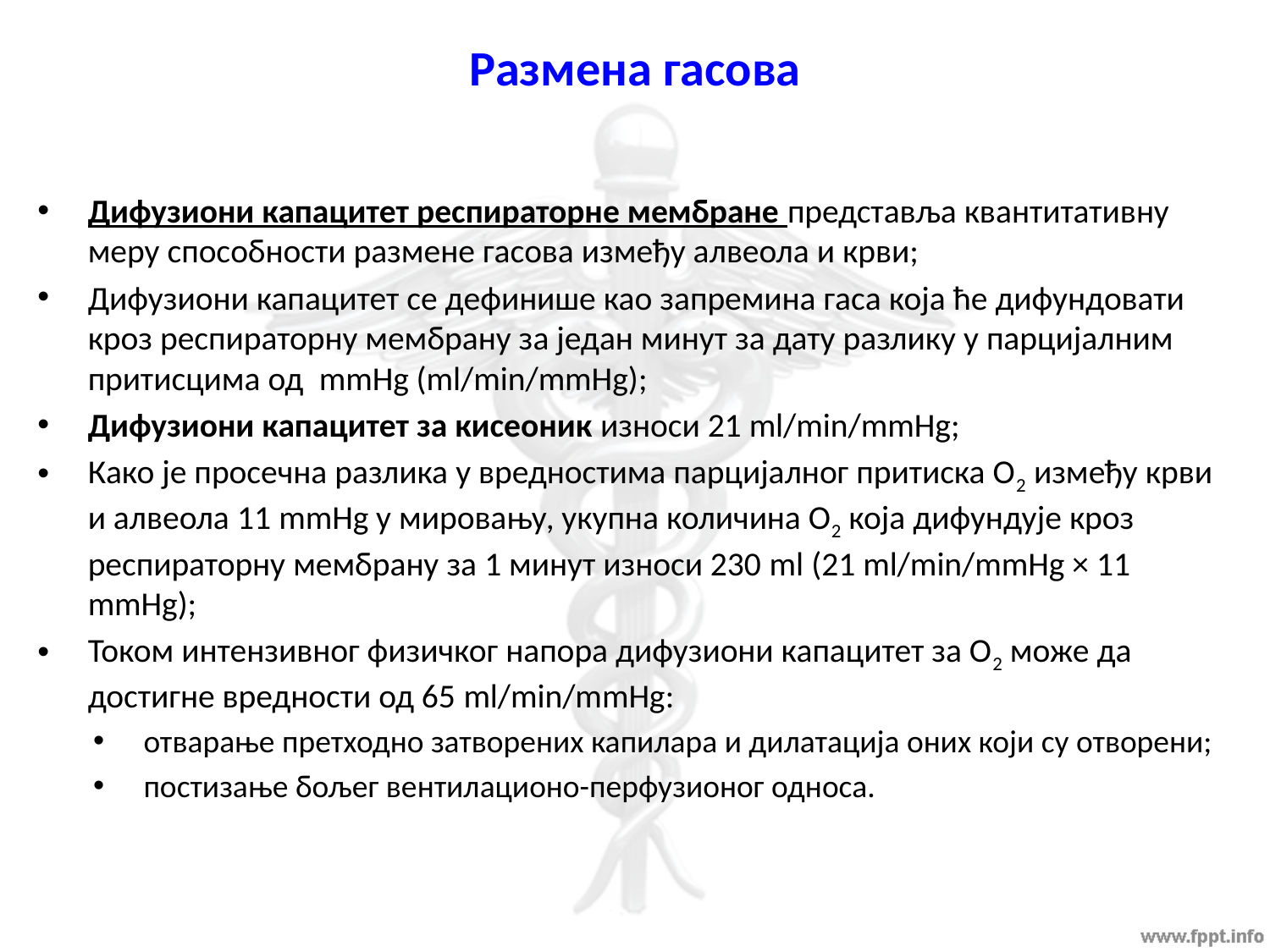

# Размена гасова

Дифузиони капацитет респираторне мембране представља квантитативну меру способности размене гасова између алвеола и крви;
Дифузиони капацитет се дефинише као запремина гаса која ће дифундовати кроз респираторну мембрану за један минут за дату разлику у парцијалним притисцима од  mmHg (ml/min/mmHg);
Дифузиони капацитет за кисеоник износи 21 ml/min/mmHg;
Како је просечна разлика у вредностима парцијалног притиска О2 између крви и алвеола 11 mmHg у мировању, укупна количина О2 која дифундује кроз респираторну мембрану за 1 минут износи 230 ml (21 ml/min/mmHg × 11 mmHg);
Током интензивног физичког напора дифузиони капацитет за О2 може да достигне вредности од 65 ml/min/mmHg:
отварање претходно затворених капилара и дилатација оних који су отворени;
постизање бољег вентилационо-перфузионог односа.